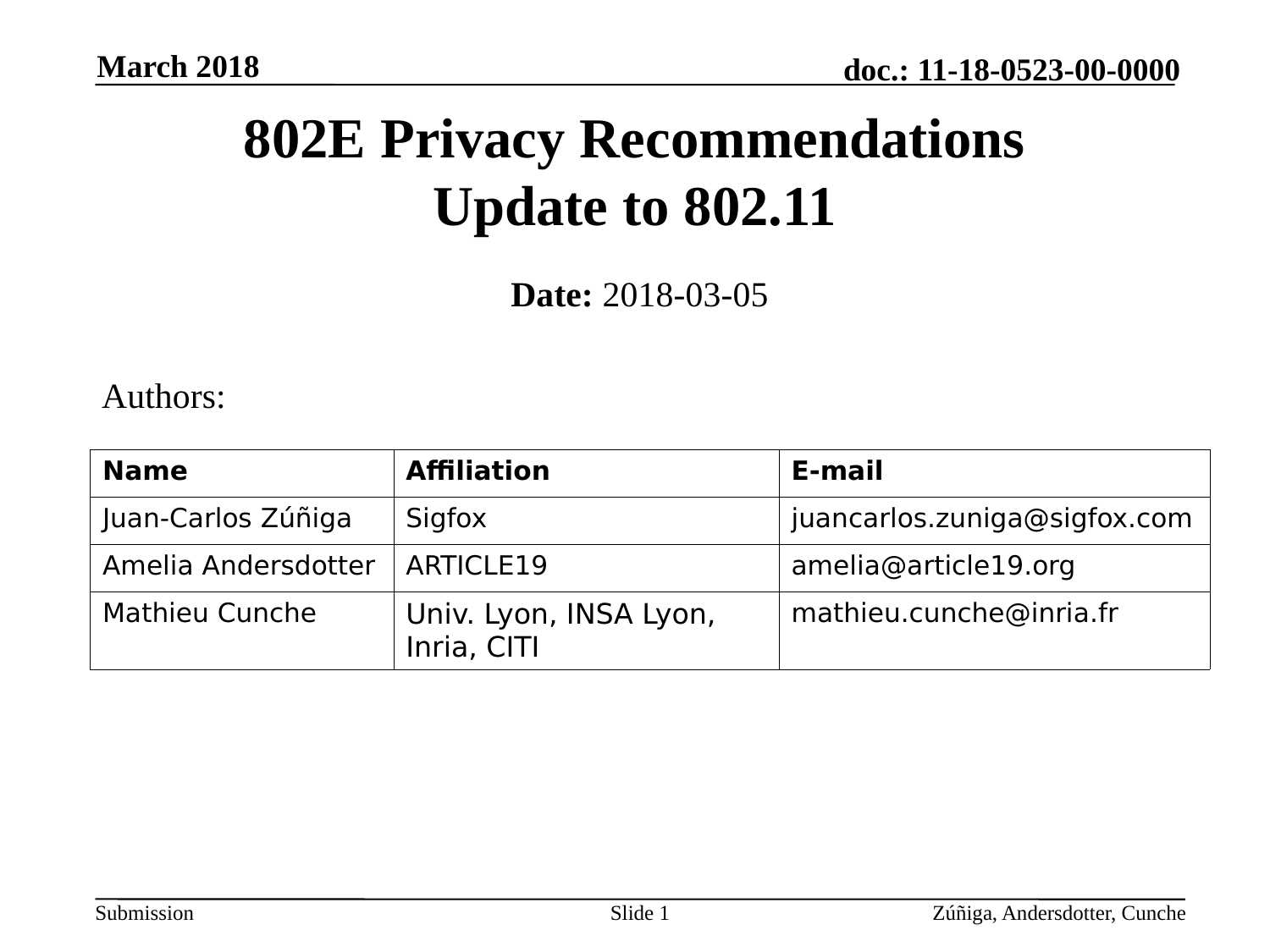

March 2018
802E Privacy Recommendations
Update to 802.11
Date: 2018-03-05
Authors:
| Name | Affiliation | E-mail |
| --- | --- | --- |
| Juan-Carlos Zúñiga | Sigfox | juancarlos.zuniga@sigfox.com |
| Amelia Andersdotter | ARTICLE19 | amelia@article19.org |
| Mathieu Cunche | Univ. Lyon, INSA Lyon, Inria, CITI | mathieu.cunche@inria.fr |
Slide 1
Zúñiga, Andersdotter, Cunche